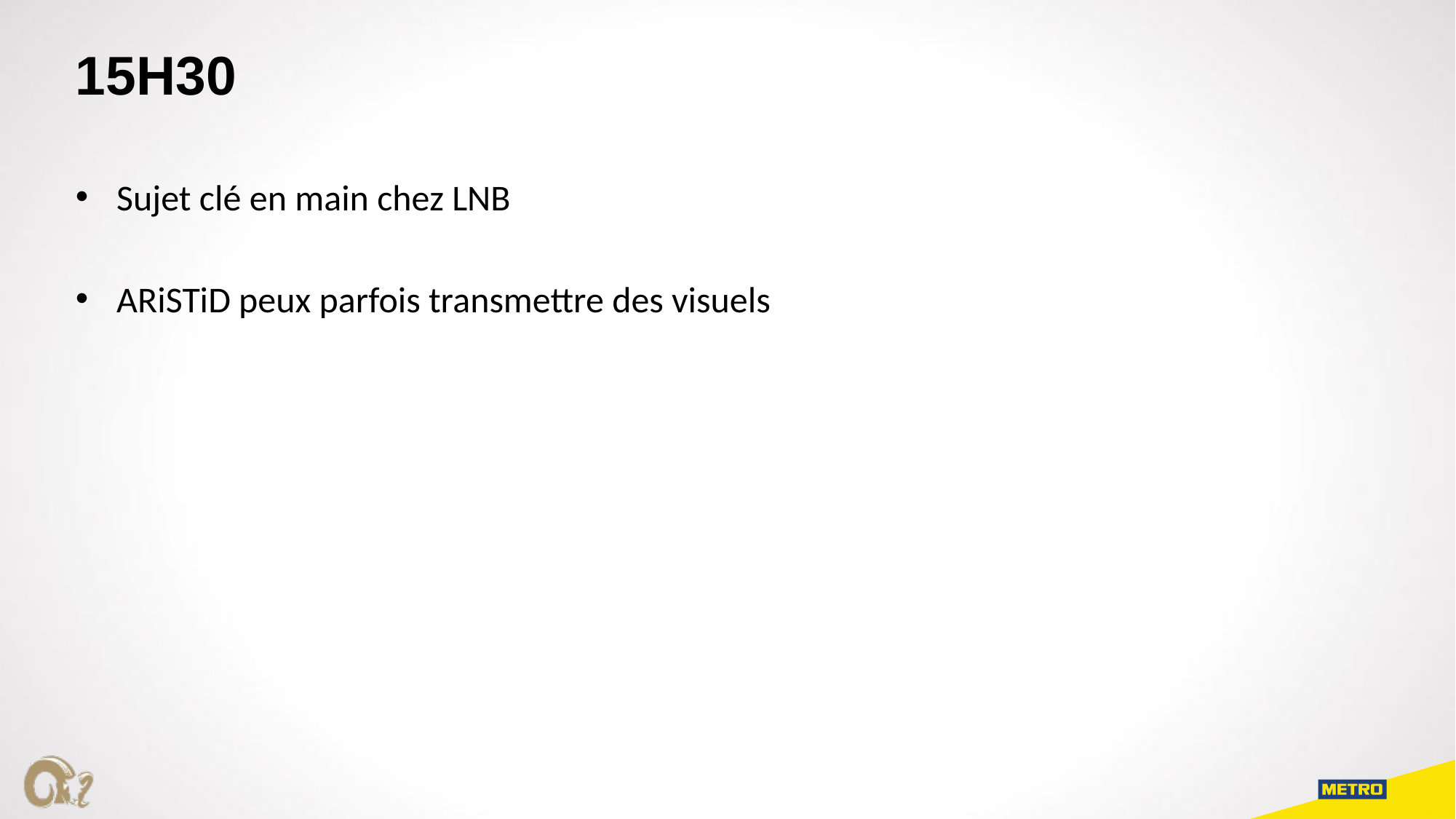

15H30
Sujet clé en main chez LNB

ARiSTiD peux parfois transmettre des visuels